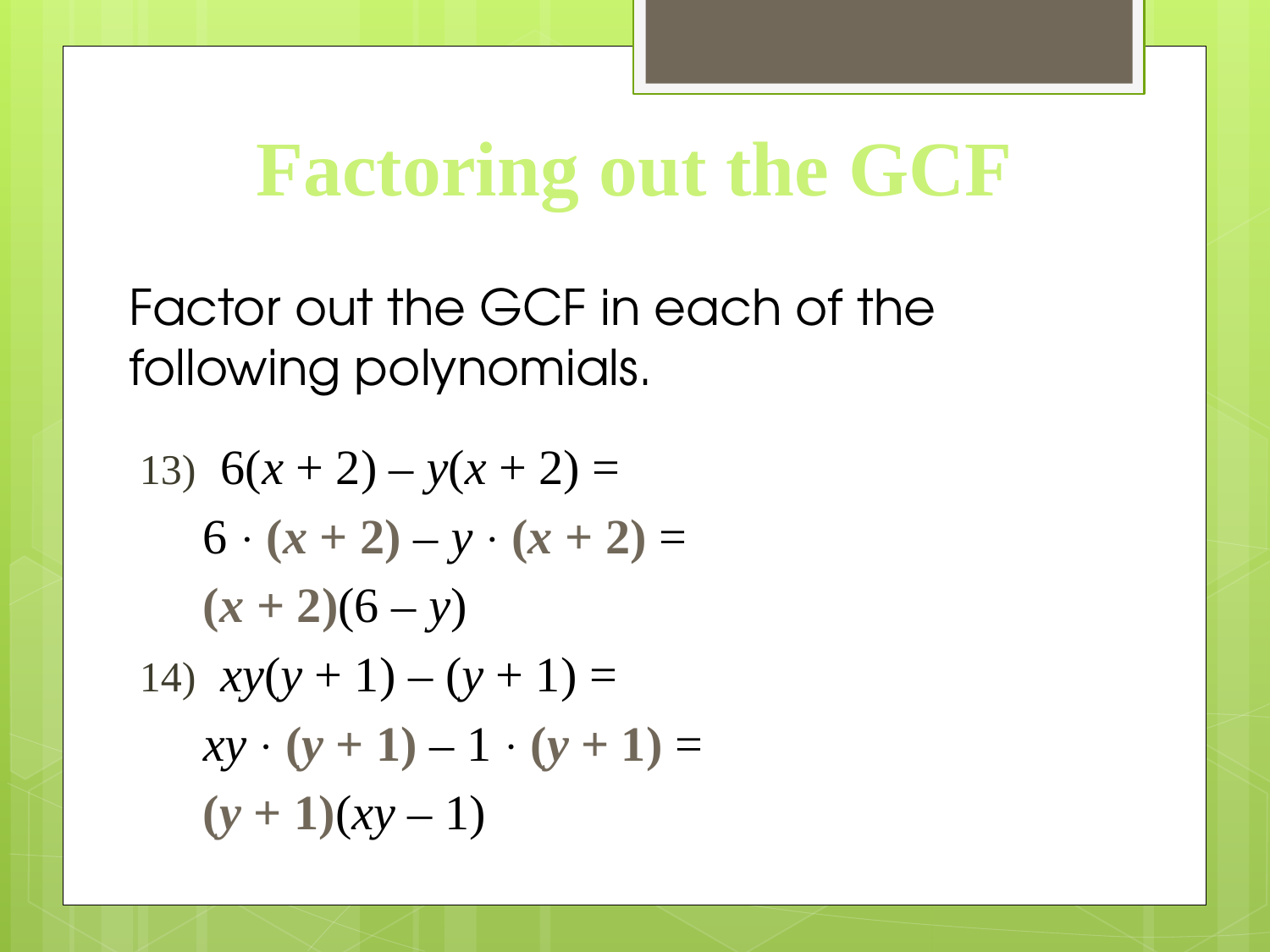

Factoring out the GCF
Factor out the GCF in each of the following polynomials.
13)  6(x + 2) – y(x + 2) =
6 · (x + 2) – y · (x + 2) =
(x + 2)(6 – y)
14)  xy(y + 1) – (y + 1) =
xy · (y + 1) – 1 · (y + 1) =
(y + 1)(xy – 1)